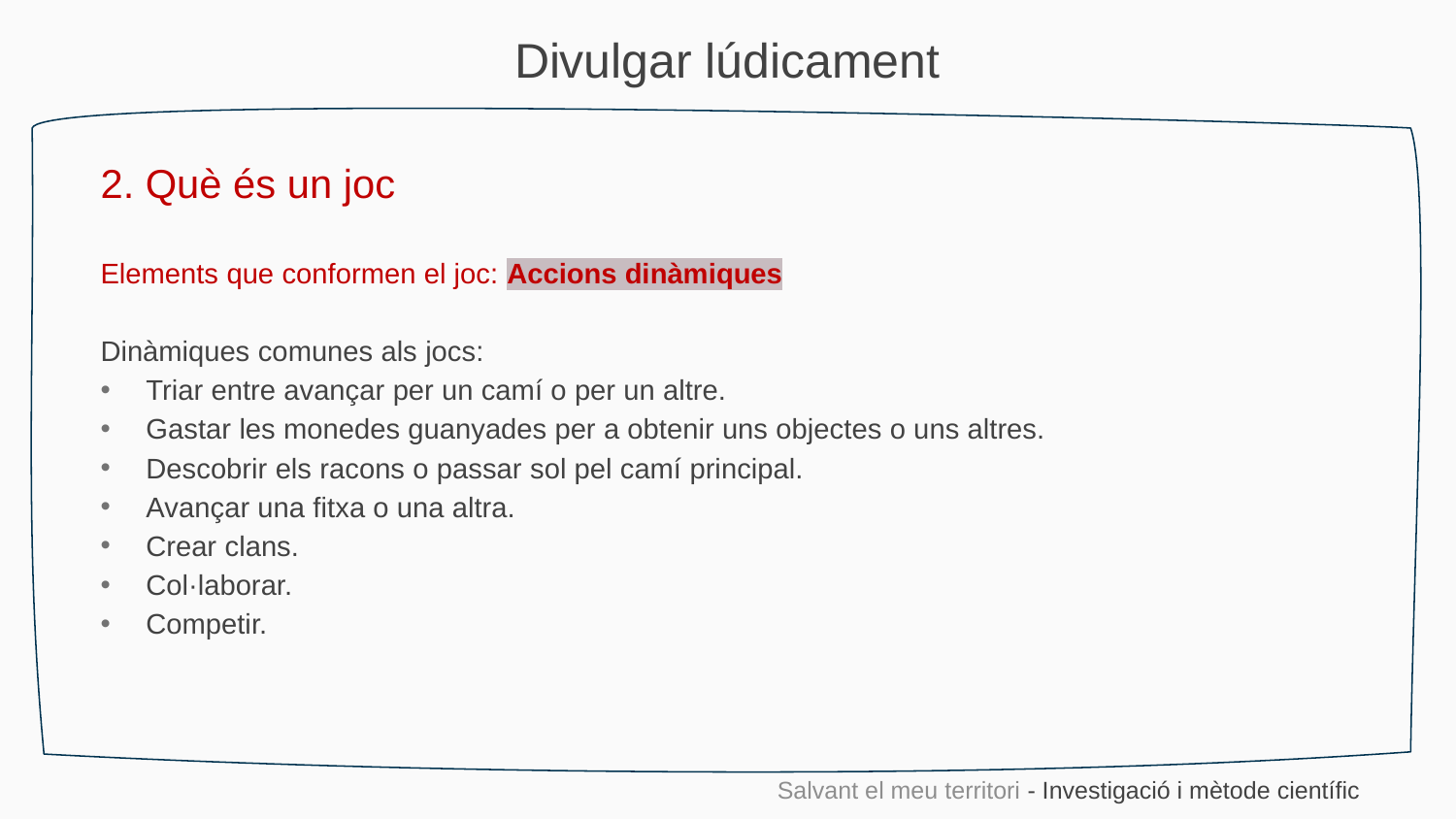

Divulgar lúdicament

2. Què és un joc
Elements que conformen el joc: Accions dinàmiques

Dinàmiques comunes als jocs:
Triar entre avançar per un camí o per un altre.
Gastar les monedes guanyades per a obtenir uns objectes o uns altres.
Descobrir els racons o passar sol pel camí principal.
Avançar una fitxa o una altra.
Crear clans.
Col·laborar.
Competir.

Salvant el meu territori - Investigació i mètode científic